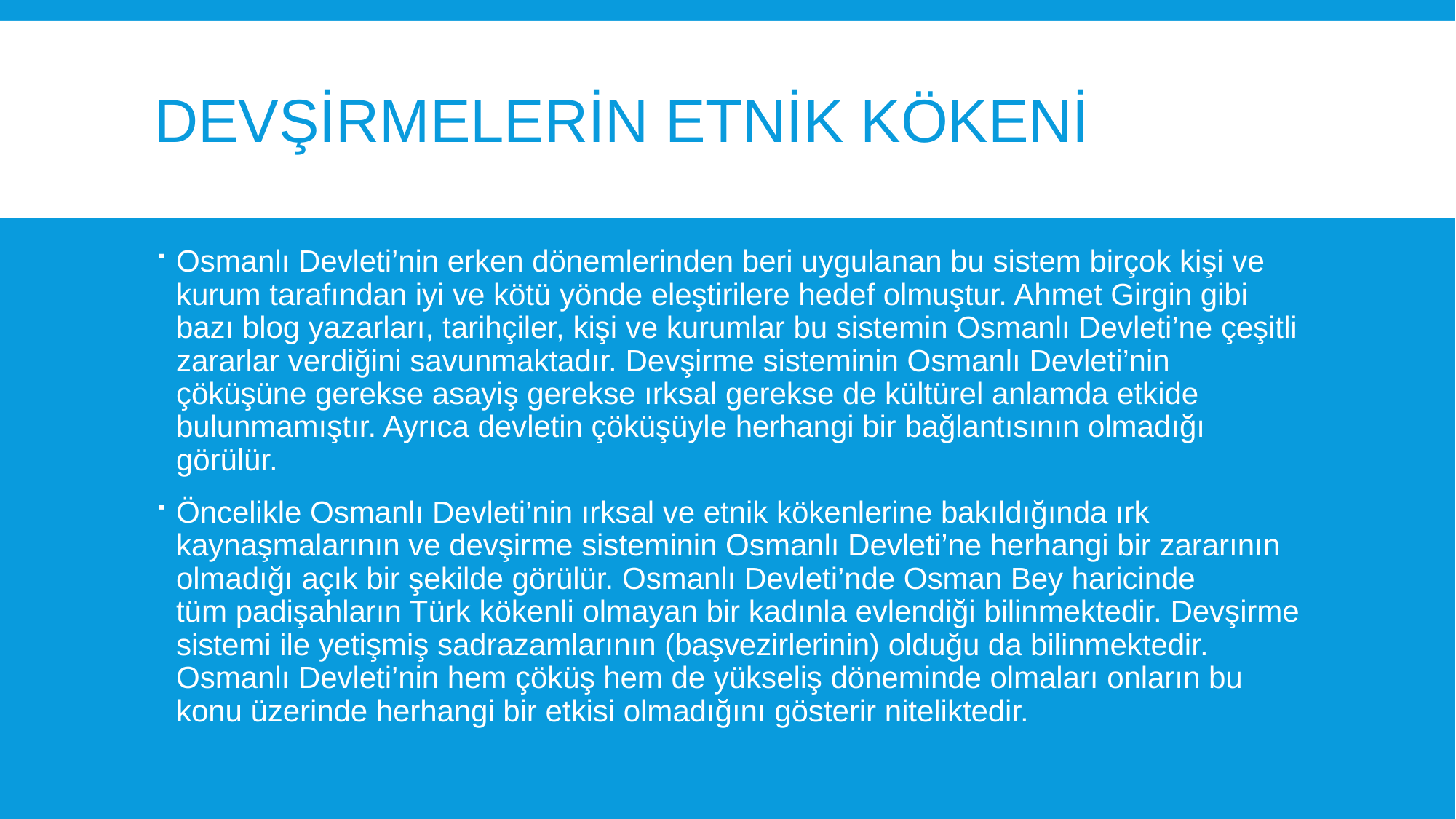

# Devşirmelerin etnik kökeni
Osmanlı Devleti’nin erken dönemlerinden beri uygulanan bu sistem birçok kişi ve kurum tarafından iyi ve kötü yönde eleştirilere hedef olmuştur. Ahmet Girgin gibi bazı blog yazarları, tarihçiler, kişi ve kurumlar bu sistemin Osmanlı Devleti’ne çeşitli zararlar verdiğini savunmaktadır. Devşirme sisteminin Osmanlı Devleti’nin çöküşüne gerekse asayiş gerekse ırksal gerekse de kültürel anlamda etkide bulunmamıştır. Ayrıca devletin çöküşüyle herhangi bir bağlantısının olmadığı görülür.
Öncelikle Osmanlı Devleti’nin ırksal ve etnik kökenlerine bakıldığında ırk kaynaşmalarının ve devşirme sisteminin Osmanlı Devleti’ne herhangi bir zararının olmadığı açık bir şekilde görülür. Osmanlı Devleti’nde Osman Bey haricinde tüm padişahların Türk kökenli olmayan bir kadınla evlendiği bilinmektedir. Devşirme sistemi ile yetişmiş sadrazamlarının (başvezirlerinin) olduğu da bilinmektedir. Osmanlı Devleti’nin hem çöküş hem de yükseliş döneminde olmaları onların bu konu üzerinde herhangi bir etkisi olmadığını gösterir niteliktedir.